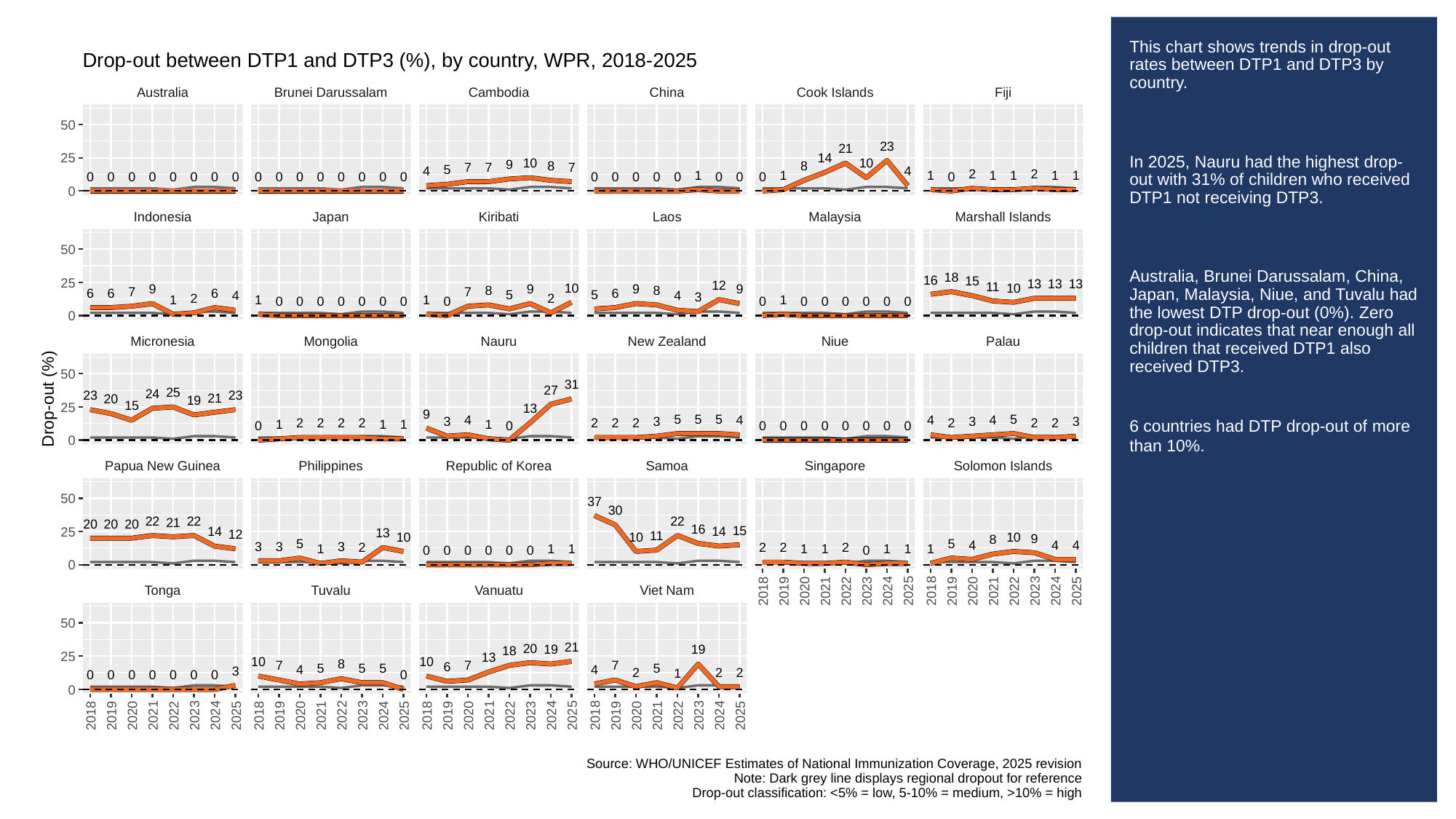

# This chart shows trends in drop-out rates between DTP1 and DTP3 by country.

In 2025, Nauru had the highest drop-out with 31% of children who received DTP1 not receiving DTP3.

Australia, Brunei Darussalam, China, Japan, Malaysia, Niue, and Tuvalu had the lowest DTP drop-out (0%). Zero drop-out indicates that near enough all children that received DTP1 also received DTP3.

6 countries had DTP drop-out of more than 10%.

Drop-out between DTP1 and DTP3 (%), by country, WPR, 2018-2025
Australia
Brunei Darussalam
Cambodia
China
Cook Islands
Fiji

50

23

21
14
25

10
10
9

8
8
7
7
7
5
4
4
2
2
1
1
1
1
1
1
1
0
0
0
0
0
0
0
0
0
0
0
0
0
0
0
0
0
0
0
0
0
0
0
0
0

0

Indonesia
Japan
Kiribati
Laos
Malaysia
Marshall Islands

50

18
16
15
25
13
13
13
12
11

10
10
9
9
9
9
8
8
7
7
6
6
6
6
5
5
4
4

3
2
2
1
1
1
1
0
0
0
0
0
0
0
0
0
0
0
0
0
0
0

0

Micronesia
Mongolia
Nauru
New Zealand
Niue
Palau

50

31
27
25
24
23
23

21
Drop-out (%)
20
19

15
25
13

9
5
5
5
5
4
4
4
4
3
3
3
3
2
2
2
2
2
2
2
2
2
2
1
1
1
1
0
0
0
0
0
0
0
0
0
0

0

Papua New Guinea
Philippines
Republic of Korea
Samoa
Singapore
Solomon Islands

50
37

30

22
22
22
21
20
20
20
16
15
14
14
25
13
12
11

10
10
10
9
8

5
5
4
4
4
3
3
3
2
2
2
2
1
1
1
1
1
1
1
1
0
0
0
0
0
0
0

0

Tonga
Tuvalu
Vanuatu
Viet Nam
2018
2019
2020
2021
2022
2023
2024
2025
2018
2019
2020
2021
2022
2023
2024
2025

50

21
20
19
19
18
25
13

10
10
8
7
7
7

6
5
5
5
5

4
4
3
2
2
2
1
0
0
0
0
0
0
0
0

0

2018
2019
2020
2021
2022
2023
2024
2025
2018
2019
2020
2021
2022
2023
2024
2025
2018
2019
2020
2021
2022
2023
2024
2025
2018
2019
2020
2021
2022
2023
2024
2025
Source: WHO/UNICEF Estimates of National Immunization Coverage, 2025 revision
Note: Dark grey line displays regional dropout for reference
Drop-out classification: <5% = low, 5-10% = medium, >10% = high